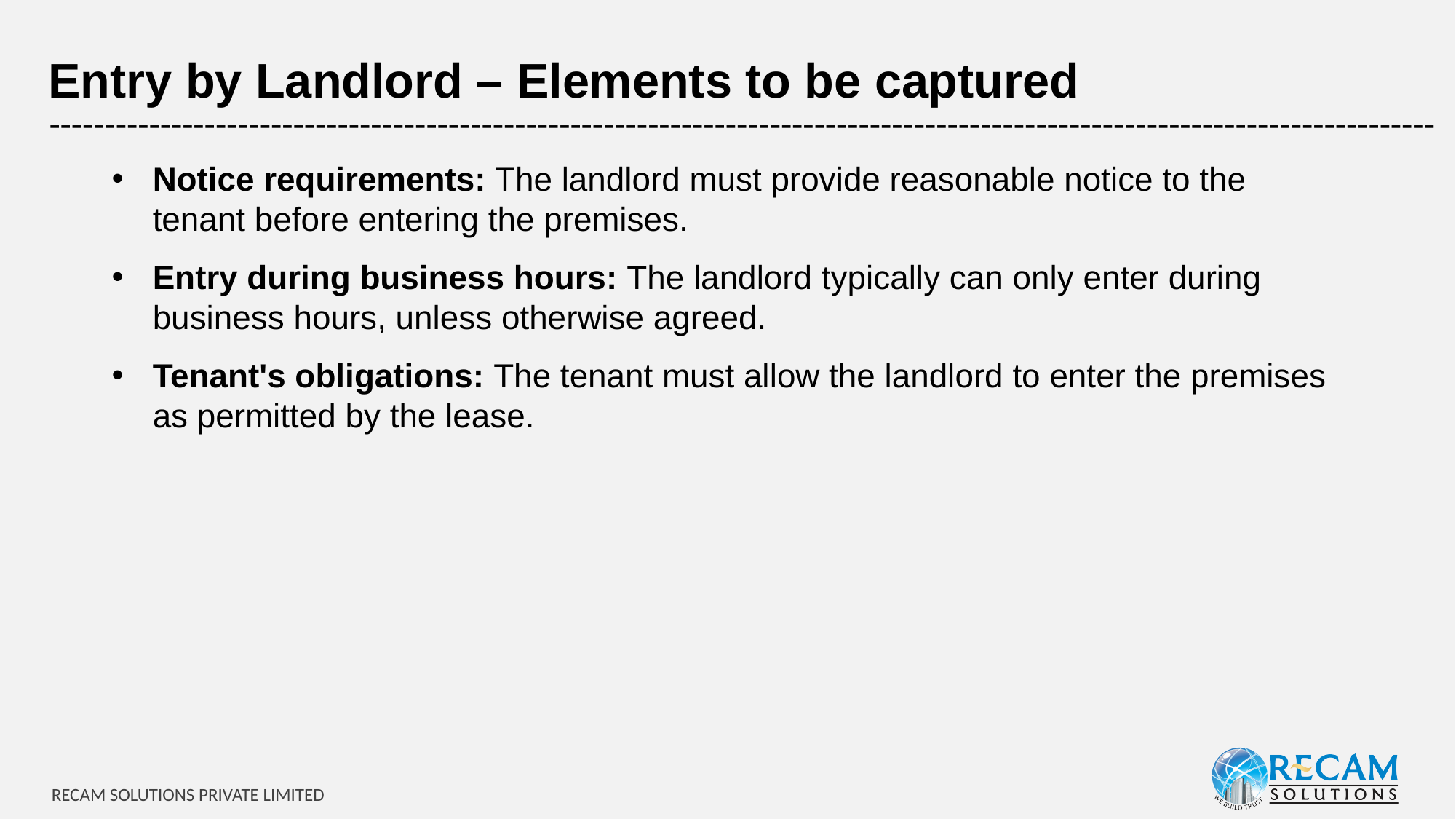

Entry by Landlord – Elements to be captured
-----------------------------------------------------------------------------------------------------------------------------
Notice requirements: The landlord must provide reasonable notice to the tenant before entering the premises.
Entry during business hours: The landlord typically can only enter during business hours, unless otherwise agreed.
Tenant's obligations: The tenant must allow the landlord to enter the premises as permitted by the lease.
RECAM SOLUTIONS PRIVATE LIMITED